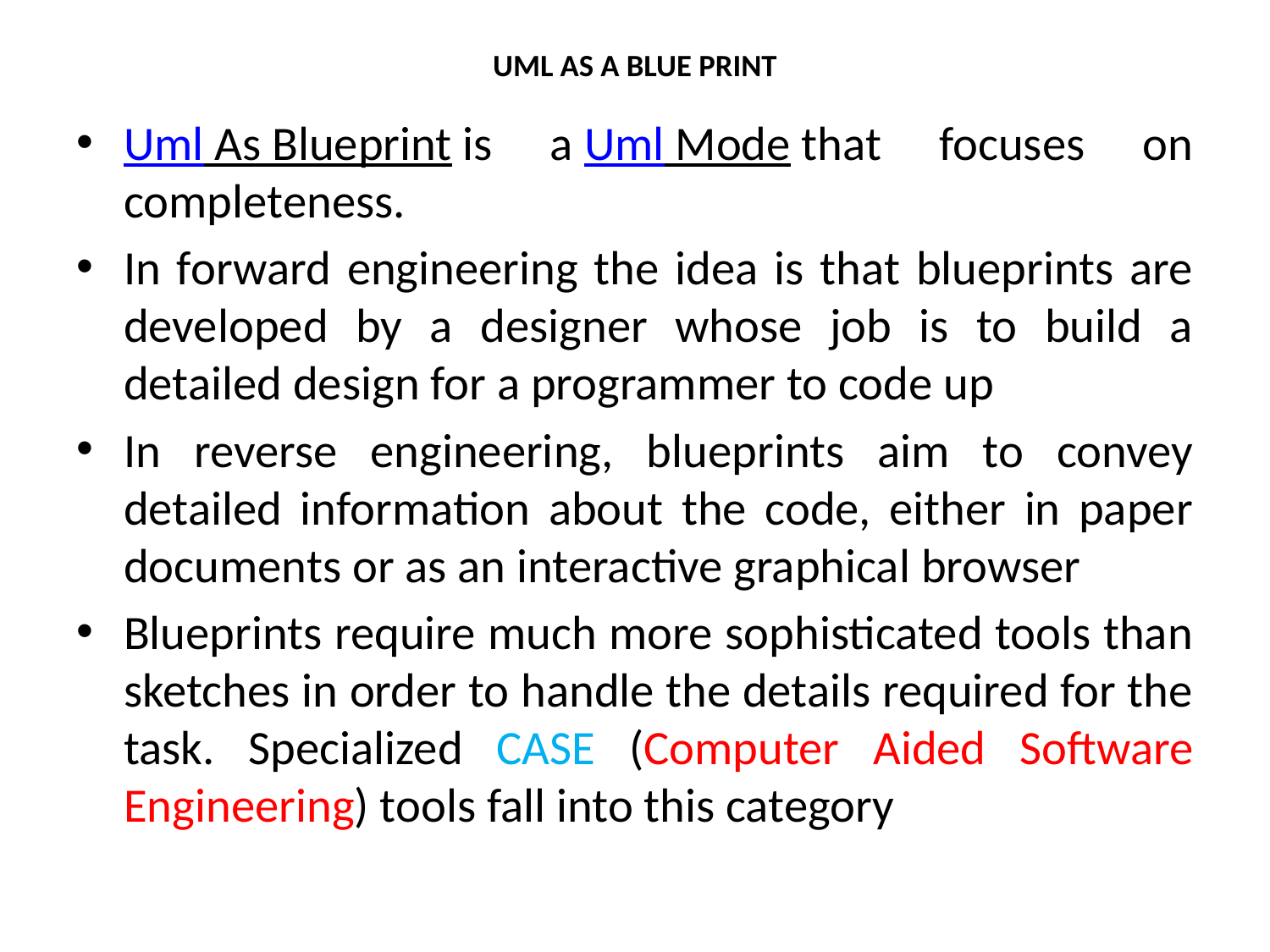

# UML AS A BLUE PRINT
Uml As Blueprint is a Uml Mode that focuses on completeness.
In forward engineering the idea is that blueprints are developed by a designer whose job is to build a detailed design for a programmer to code up
In reverse engineering, blueprints aim to convey detailed information about the code, either in paper documents or as an interactive graphical browser
Blueprints require much more sophisticated tools than sketches in order to handle the details required for the task. Specialized CASE (Computer Aided Software Engineering) tools fall into this category